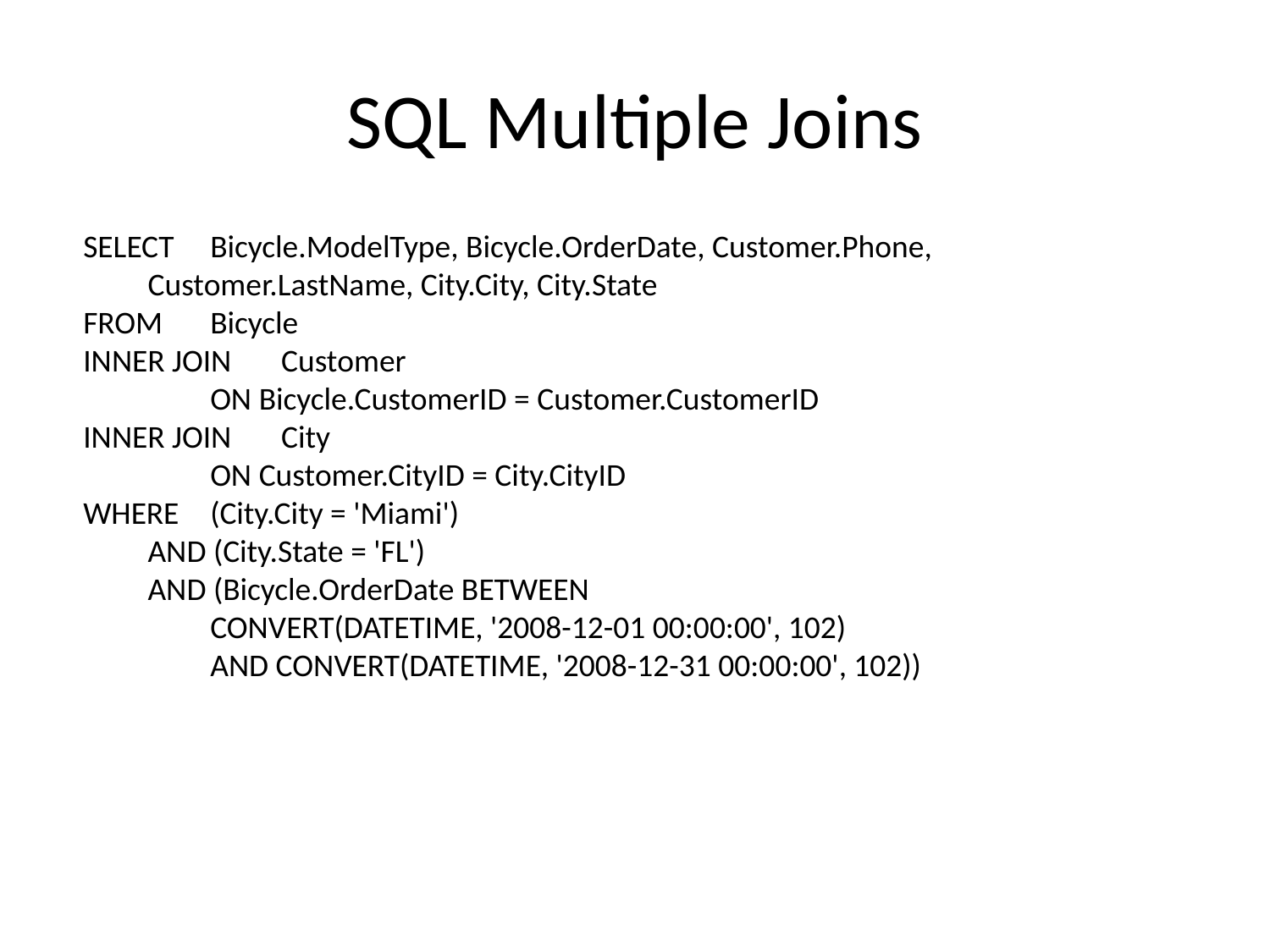

# SQL Multiple Joins
SELECT	Bicycle.ModelType, Bicycle.OrderDate, Customer.Phone,
	Customer.LastName, City.City, City.State
FROM	Bicycle
INNER JOIN	Customer
		ON Bicycle.CustomerID = Customer.CustomerID
INNER JOIN	City
		ON Customer.CityID = City.CityID
WHERE	(City.City = 'Miami')
	AND (City.State = 'FL')
	AND (Bicycle.OrderDate BETWEEN
		CONVERT(DATETIME, '2008-12-01 00:00:00', 102)
		AND CONVERT(DATETIME, '2008-12-31 00:00:00', 102))